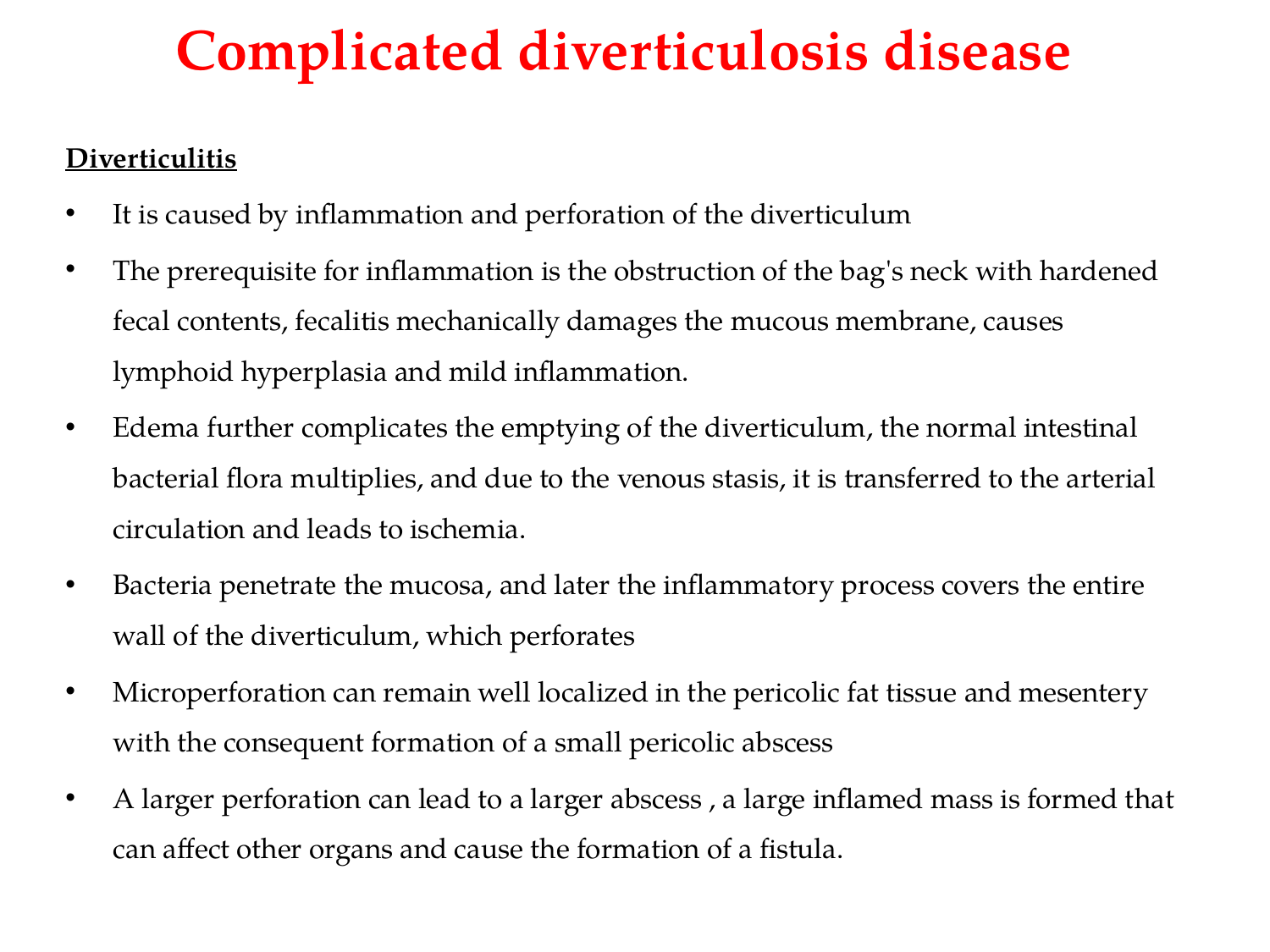

# Complicated diverticulosis disease
Diverticulitis
It is caused by inflammation and perforation of the diverticulum
The prerequisite for inflammation is the obstruction of the bag's neck with hardened fecal contents, fecalitis mechanically damages the mucous membrane, causes lymphoid hyperplasia and mild inflammation.
Edema further complicates the emptying of the diverticulum, the normal intestinal bacterial flora multiplies, and due to the venous stasis, it is transferred to the arterial circulation and leads to ischemia.
Bacteria penetrate the mucosa, and later the inflammatory process covers the entire wall of the diverticulum, which perforates
Microperforation can remain well localized in the pericolic fat tissue and mesentery with the consequent formation of a small pericolic abscess
A larger perforation can lead to a larger abscess , a large inflamed mass is formed that can affect other organs and cause the formation of a fistula.